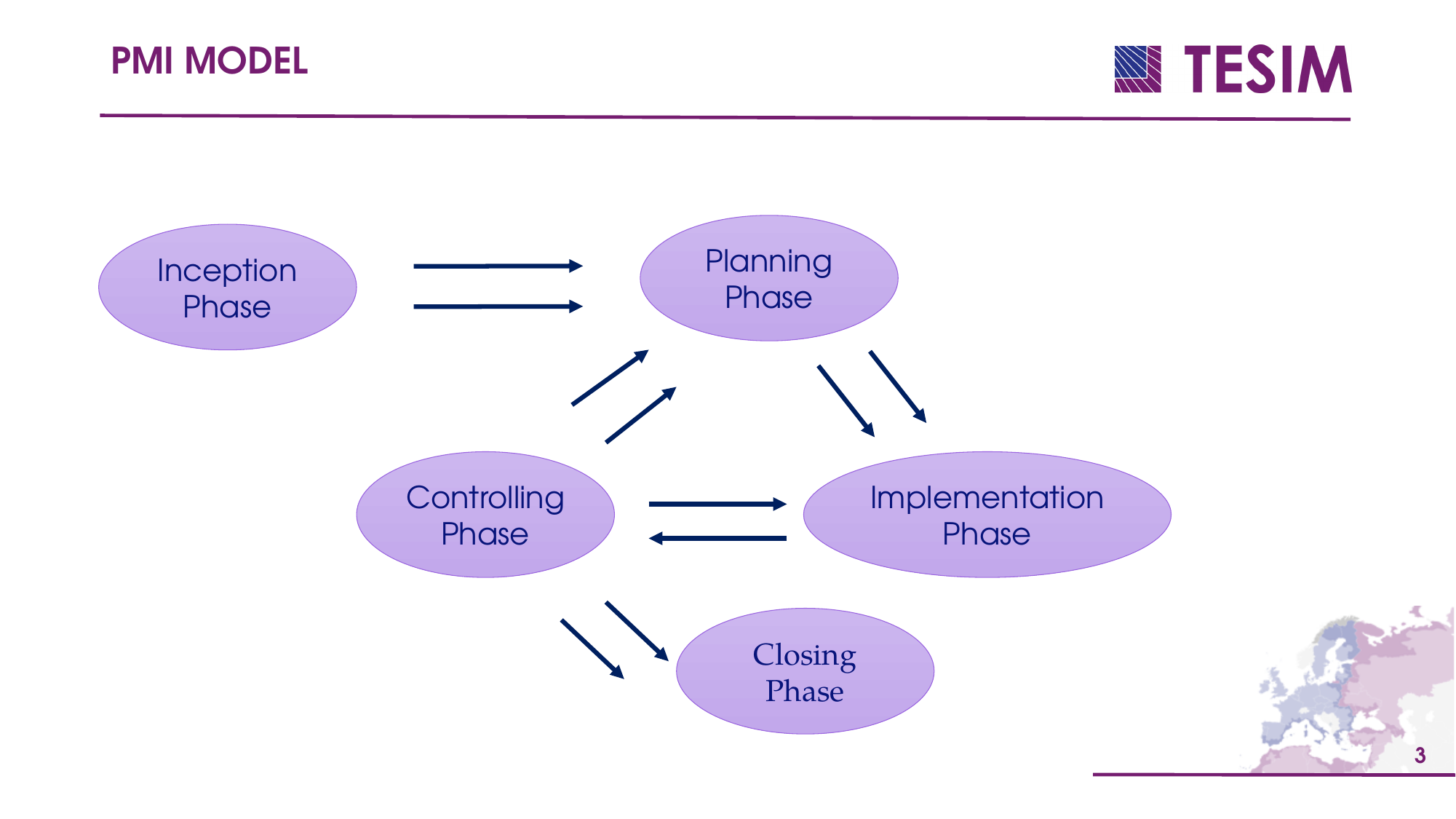

PMI MODEL

Planning Phase
Inception Phase
Controlling Phase
Implementation Phase
Closing Phase